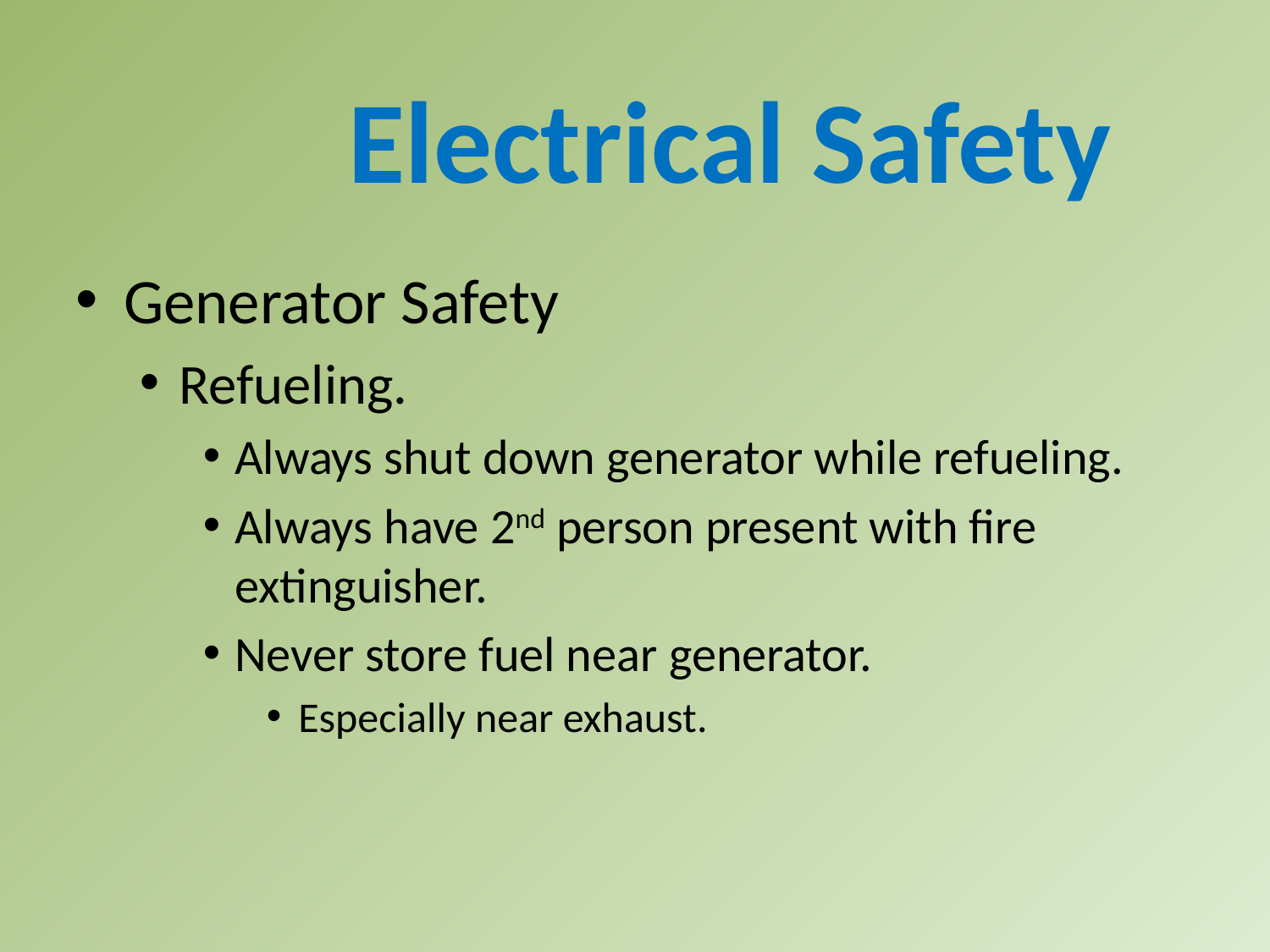

Electrical Safety
Generator Safety
Refueling.
Always shut down generator while refueling.
Always have 2nd person present with fire extinguisher.
Never store fuel near generator.
Especially near exhaust.